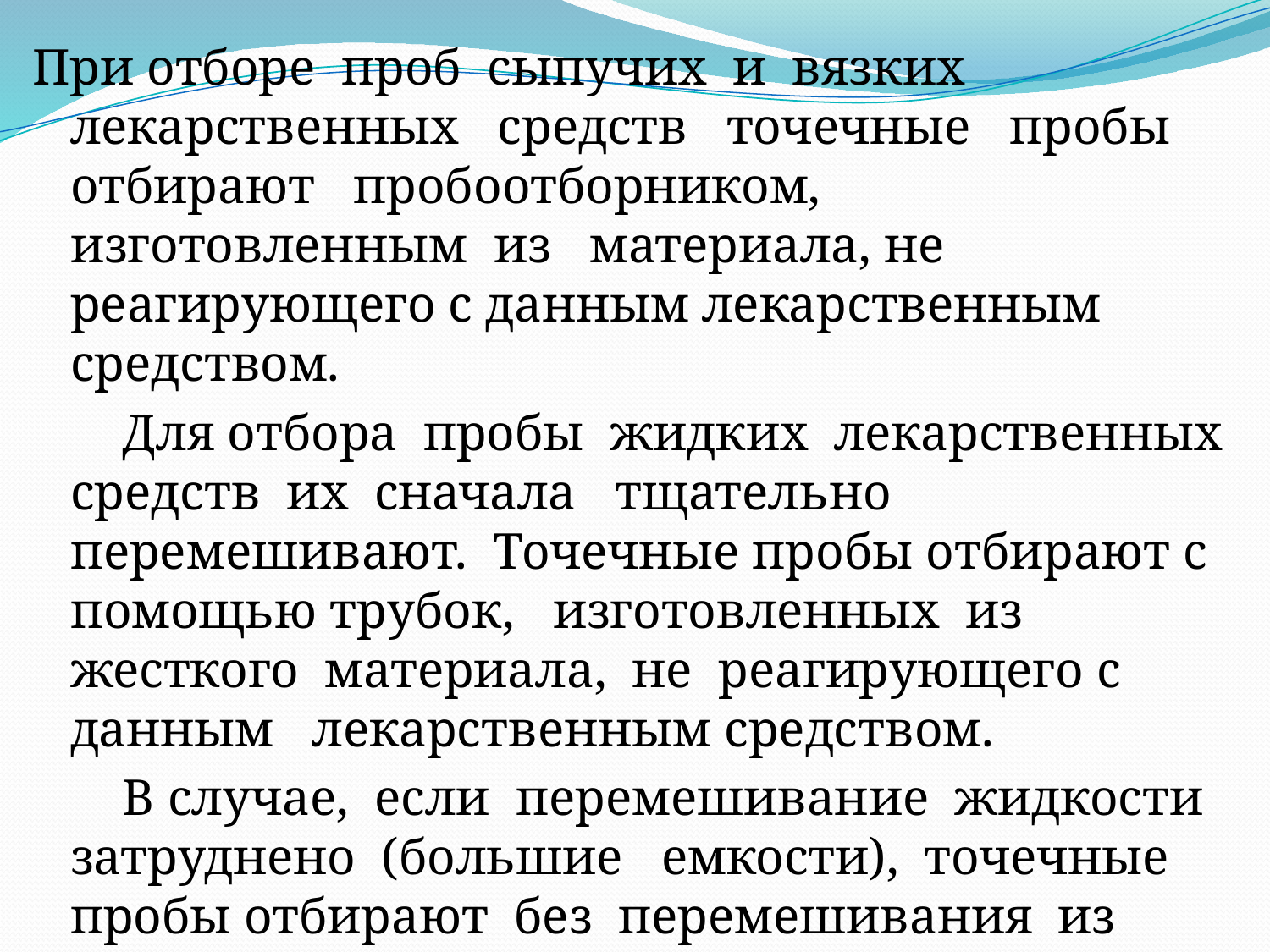

При отборе  проб  сыпучих  и  вязких   лекарственных   средств   точечные   пробы   отбирают   пробоотборником,   изготовленным  из   материала, не реагирующего с данным лекарственным средством.
       Для отбора  пробы  жидких  лекарственных  средств  их  сначала   тщательно перемешивают.  Точечные пробы отбирают с помощью трубок,   изготовленных  из  жесткого  материала,  не  реагирующего с данным   лекарственным средством.
       В случае,  если  перемешивание  жидкости  затруднено  (большие   емкости),  точечные пробы отбирают  без  перемешивания  из  разных   слоев.

#